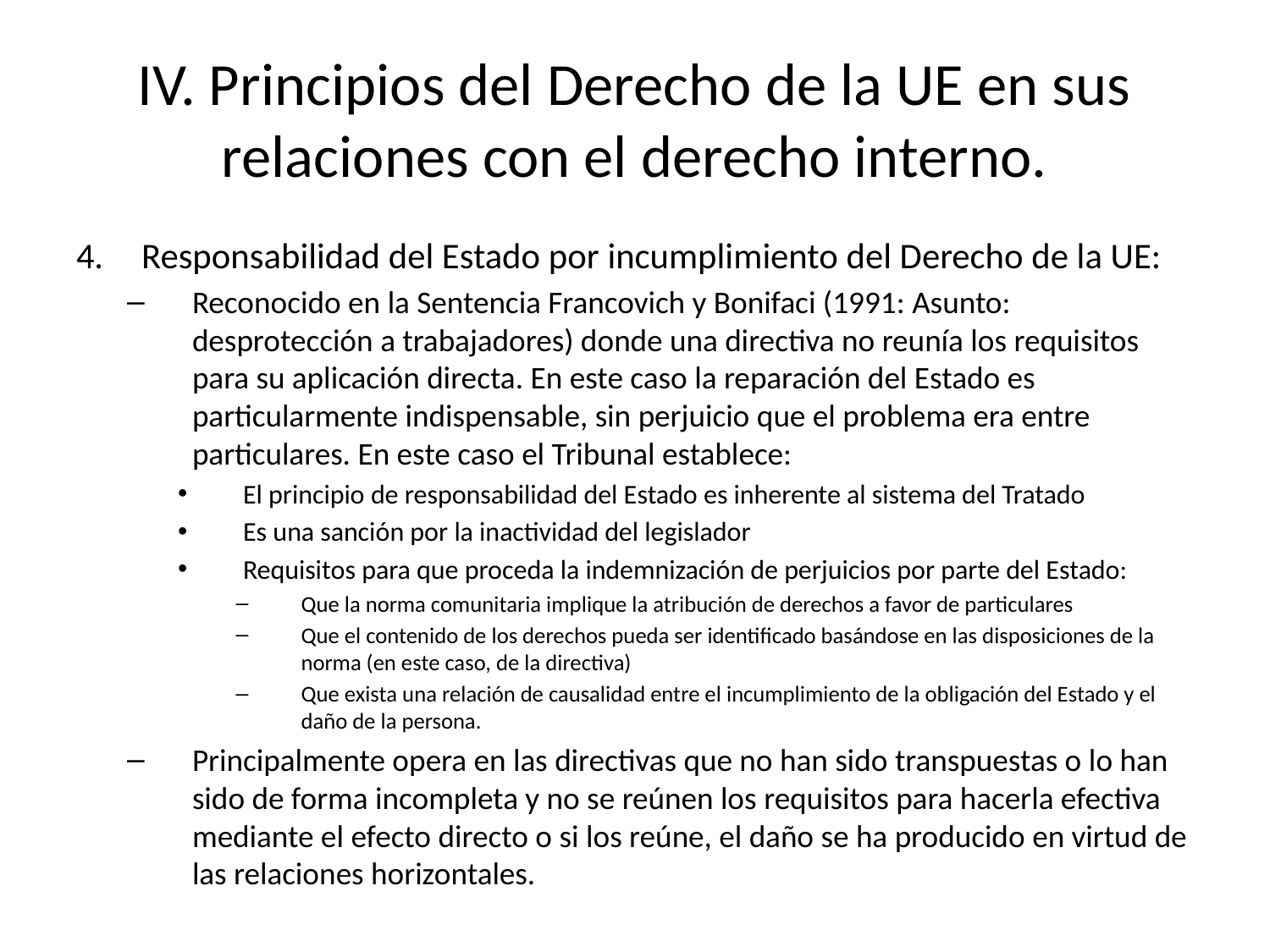

# IV. Principios del Derecho de la UE en sus relaciones con el derecho interno.
Responsabilidad del Estado por incumplimiento del Derecho de la UE:
Reconocido en la Sentencia Francovich y Bonifaci (1991: Asunto: desprotección a trabajadores) donde una directiva no reunía los requisitos para su aplicación directa. En este caso la reparación del Estado es particularmente indispensable, sin perjuicio que el problema era entre particulares. En este caso el Tribunal establece:
El principio de responsabilidad del Estado es inherente al sistema del Tratado
Es una sanción por la inactividad del legislador
Requisitos para que proceda la indemnización de perjuicios por parte del Estado:
Que la norma comunitaria implique la atribución de derechos a favor de particulares
Que el contenido de los derechos pueda ser identificado basándose en las disposiciones de la norma (en este caso, de la directiva)
Que exista una relación de causalidad entre el incumplimiento de la obligación del Estado y el daño de la persona.
Principalmente opera en las directivas que no han sido transpuestas o lo han sido de forma incompleta y no se reúnen los requisitos para hacerla efectiva mediante el efecto directo o si los reúne, el daño se ha producido en virtud de las relaciones horizontales.